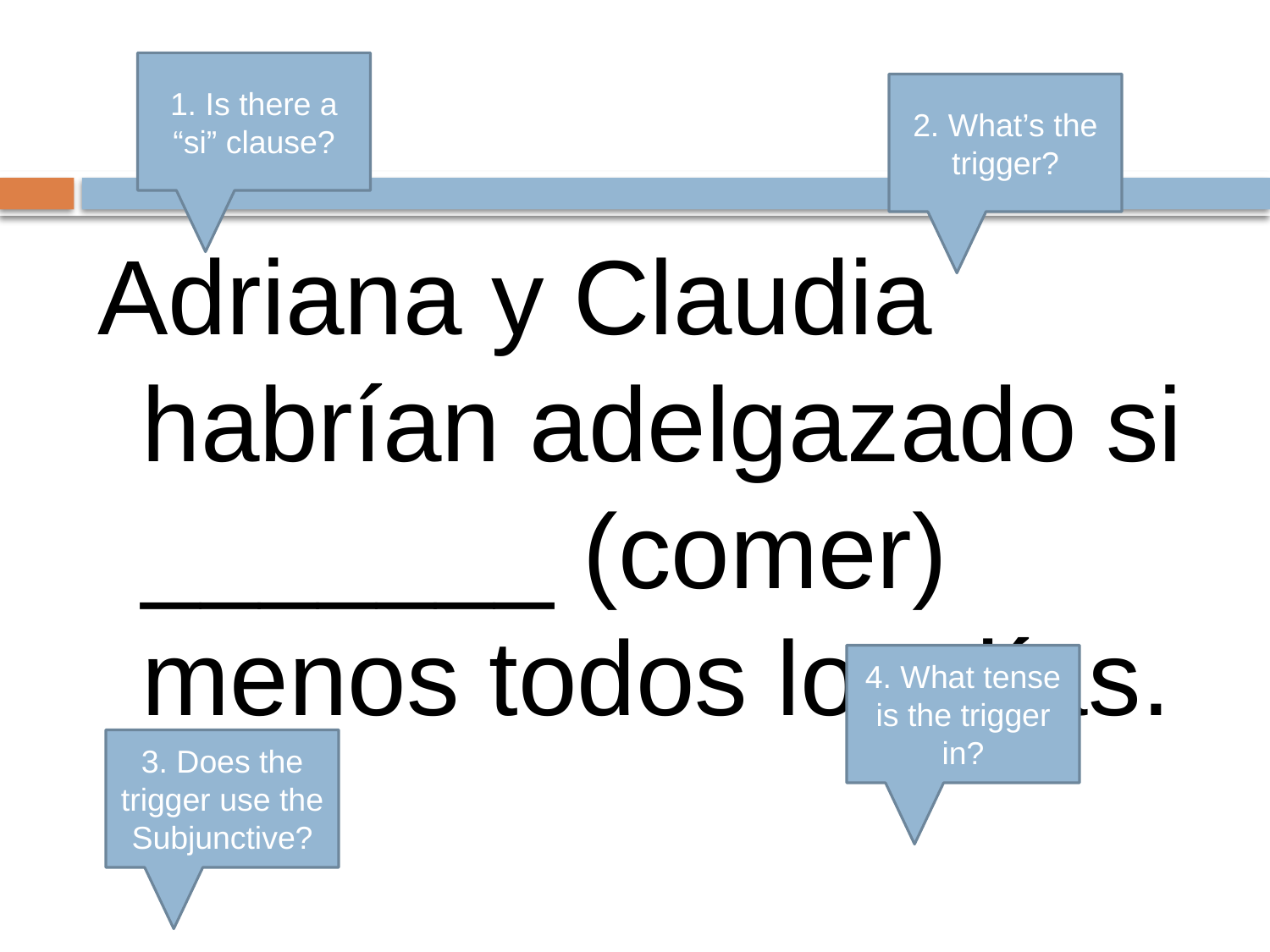

#
1. Is there a “si” clause?
2. What’s the trigger?
Adriana y Claudia habrían adelgazado si _______ (comer) menos todos los días.

4. What tense is the trigger in?
3. Does the trigger use the Subjunctive?